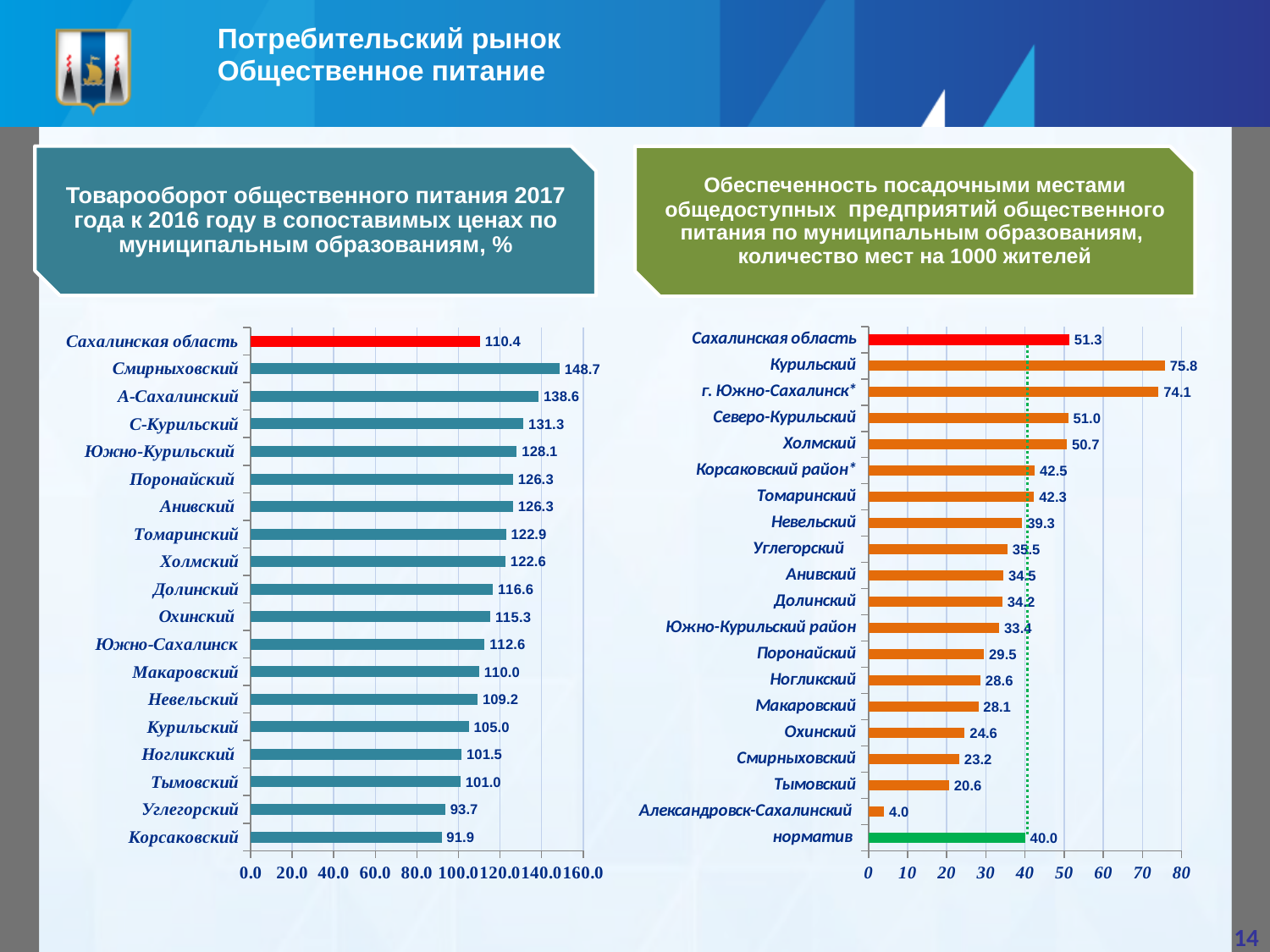

Потребительский рынок
Общественное питание

Товарооборот общественного питания 2017 года к 2016 году в сопоставимых ценах по муниципальным образованиям, %
Обеспеченность посадочными местами общедоступных  предприятий общественного питания по муниципальным образованиям,
количество мест на 1000 жителей

### Chart

| Category |  |
|---|---|
| норматив  | 40.0 |
| Александровск-Сахалинский  | 4.0 |
| Тымовский | 20.6 |
| Смирныховский | 23.2 |
| Охинский | 24.6 |
| Макаровский | 28.1 |
| Ногликский | 28.6 |
| Поронайский | 29.5 |
| Южно-Курильский район | 33.4 |
| Долинский | 34.2 |
| Анивский | 34.5 |
| Углегорский    | 35.5 |
| Невельский | 39.3 |
| Томаринский | 42.3 |
| Корсаковский район* | 42.5 |
| Холмский | 50.7 |
| Северо-Курильский | 51.0 |
| г. Южно-Сахалинск* | 74.1 |
| Курильский | 75.76571735626007 |
| Сахалинская область | 51.3 |

### Chart

| Category |  |
|---|---|
| Корсаковский | 91.9 |
| Углегорский | 93.7 |
| Тымовский | 101.0 |
| Ногликский  | 101.5 |
| Курильский | 105.0 |
| Невельский | 109.2 |
| Макаровский | 110.0 |
| Южно-Сахалинск | 112.6 |
| Охинский  | 115.3 |
| Долинский | 116.6 |
| Холмский | 122.6 |
| Томаринский | 122.9 |
| Анивский  | 126.3 |
| Поронайский  | 126.3 |
| Южно-Курильский  | 128.1 |
| С-Курильский | 131.3 |
| А-Сахалинский | 138.6 |
| Смирныховский | 148.7 |
| Сахалинская область | 110.4 |
14